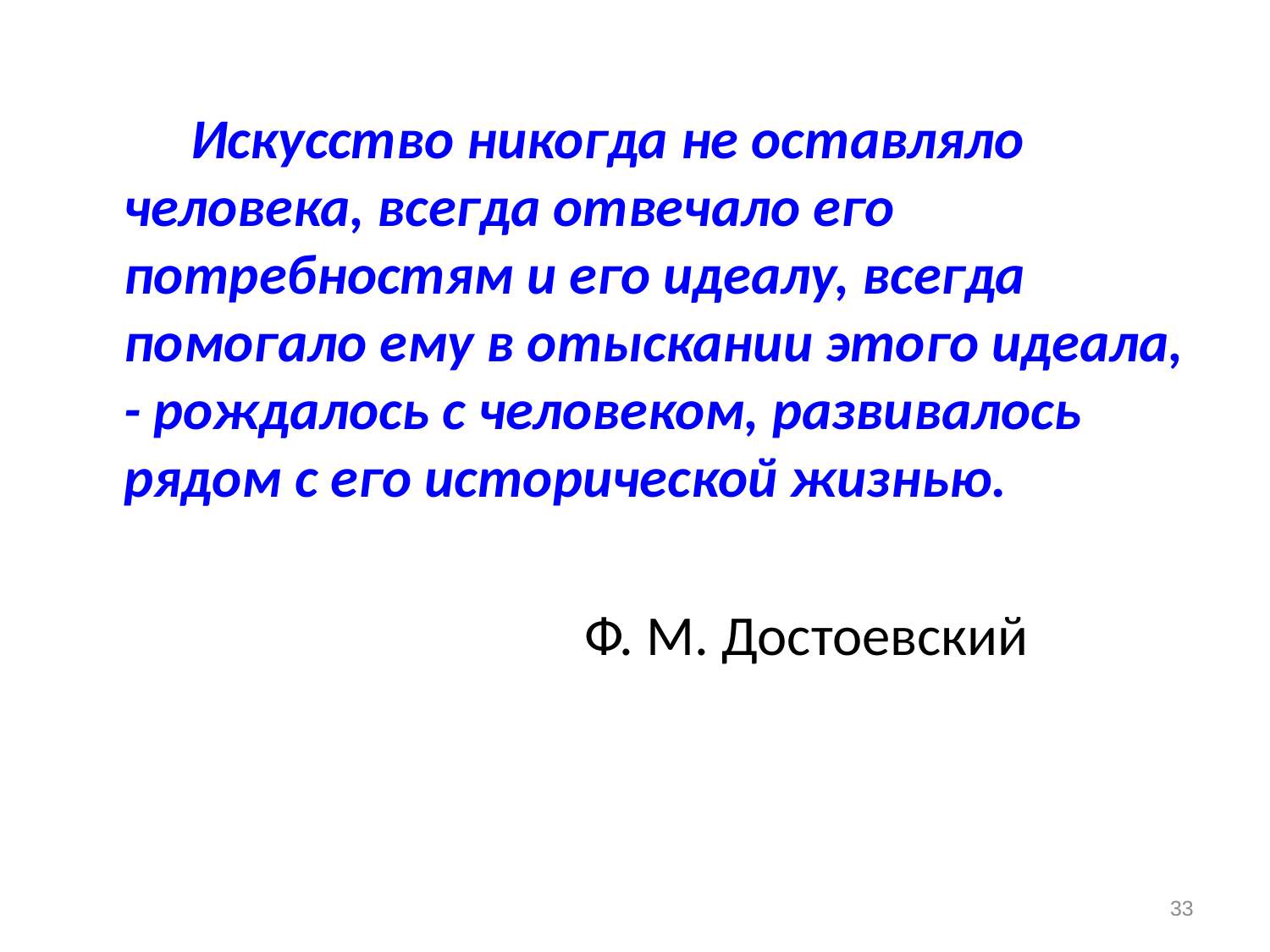

#
         Искусство никогда не оставляло человека, всегда отвечало его потребностям и его идеалу, всегда помогало ему в отыскании этого идеала, - рождалось с человеком, развивалось рядом с его исторической жизнью.

                                        Ф. М. Достоевский
33